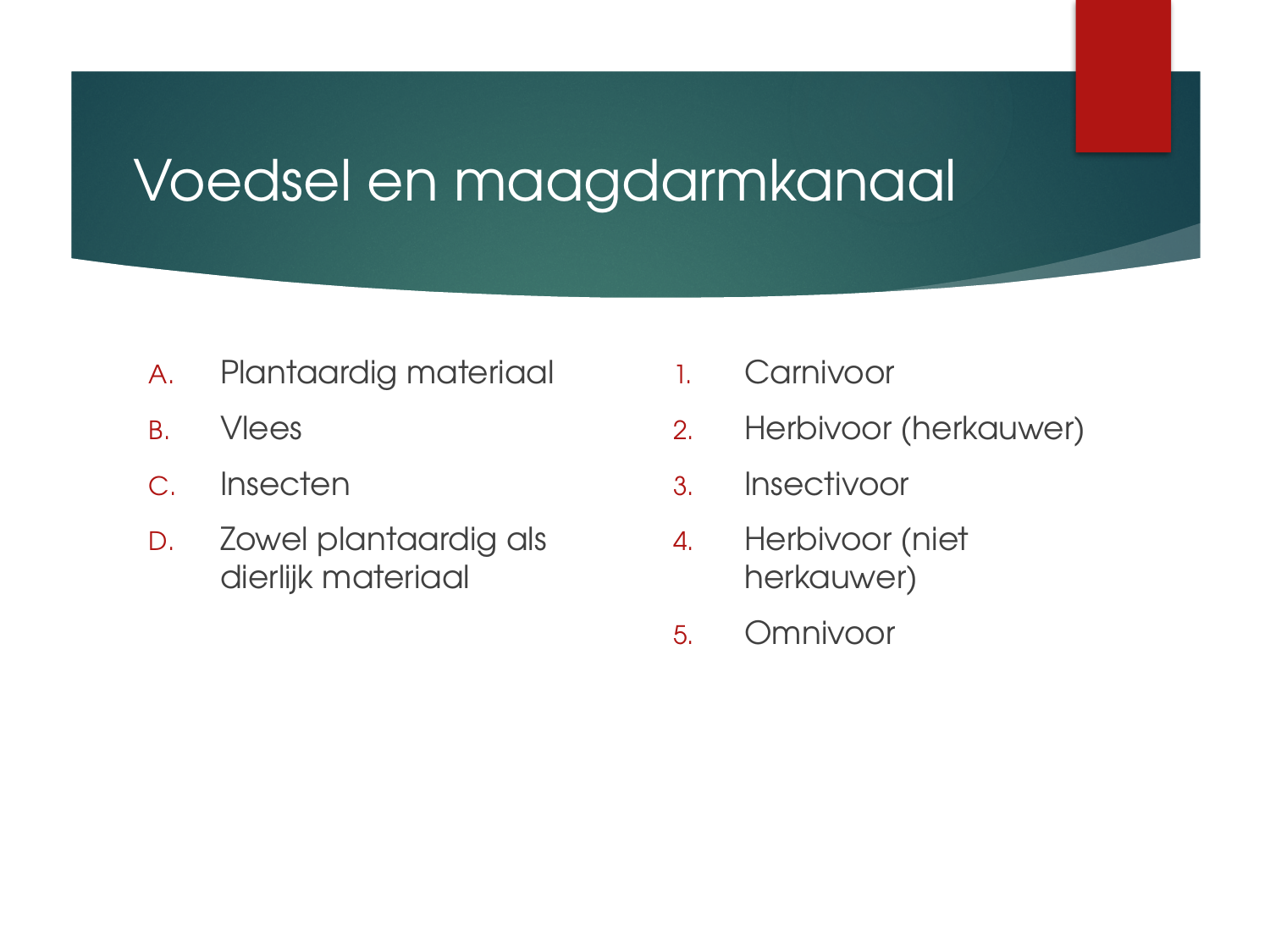

# Voedsel en maagdarmkanaal
Plantaardig materiaal
Vlees
Insecten
Zowel plantaardig als dierlijk materiaal
Carnivoor
Herbivoor (herkauwer)
Insectivoor
Herbivoor (niet herkauwer)
Omnivoor